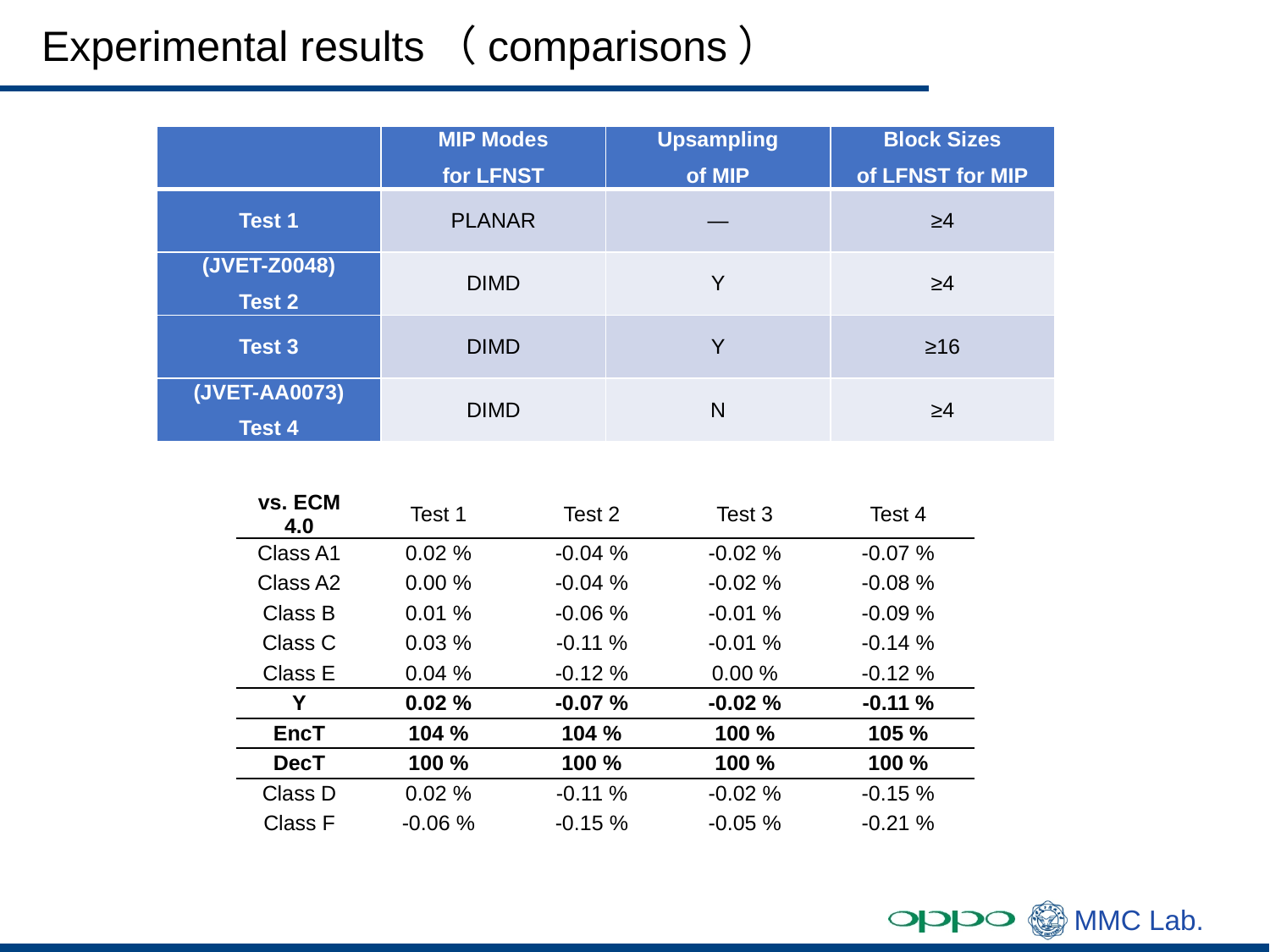

# Experimental results（comparisons）
|  | MIP Modes for LFNST | Upsampling of MIP | Block Sizes of LFNST for MIP |
| --- | --- | --- | --- |
| Test 1 | PLANAR | — | ≥4 |
| (JVET-Z0048) Test 2 | DIMD | Y | ≥4 |
| Test 3 | DIMD | Y | ≥16 |
| (JVET-AA0073) Test 4 | DIMD | N | ≥4 |
| vs. ECM 4.0 | Test 1 | Test 2 | Test 3 | Test 4 |
| --- | --- | --- | --- | --- |
| Class A1 | 0.02 % | -0.04 % | -0.02 % | -0.07 % |
| Class A2 | 0.00 % | -0.04 % | -0.02 % | -0.08 % |
| Class B | 0.01 % | -0.06 % | -0.01 % | -0.09 % |
| Class C | 0.03 % | -0.11 % | -0.01 % | -0.14 % |
| Class E | 0.04 % | -0.12 % | 0.00 % | -0.12 % |
| Y | 0.02 % | -0.07 % | -0.02 % | -0.11 % |
| EncT | 104 % | 104 % | 100 % | 105 % |
| DecT | 100 % | 100 % | 100 % | 100 % |
| Class D | 0.02 % | -0.11 % | -0.02 % | -0.15 % |
| Class F | -0.06 % | -0.15 % | -0.05 % | -0.21 % |